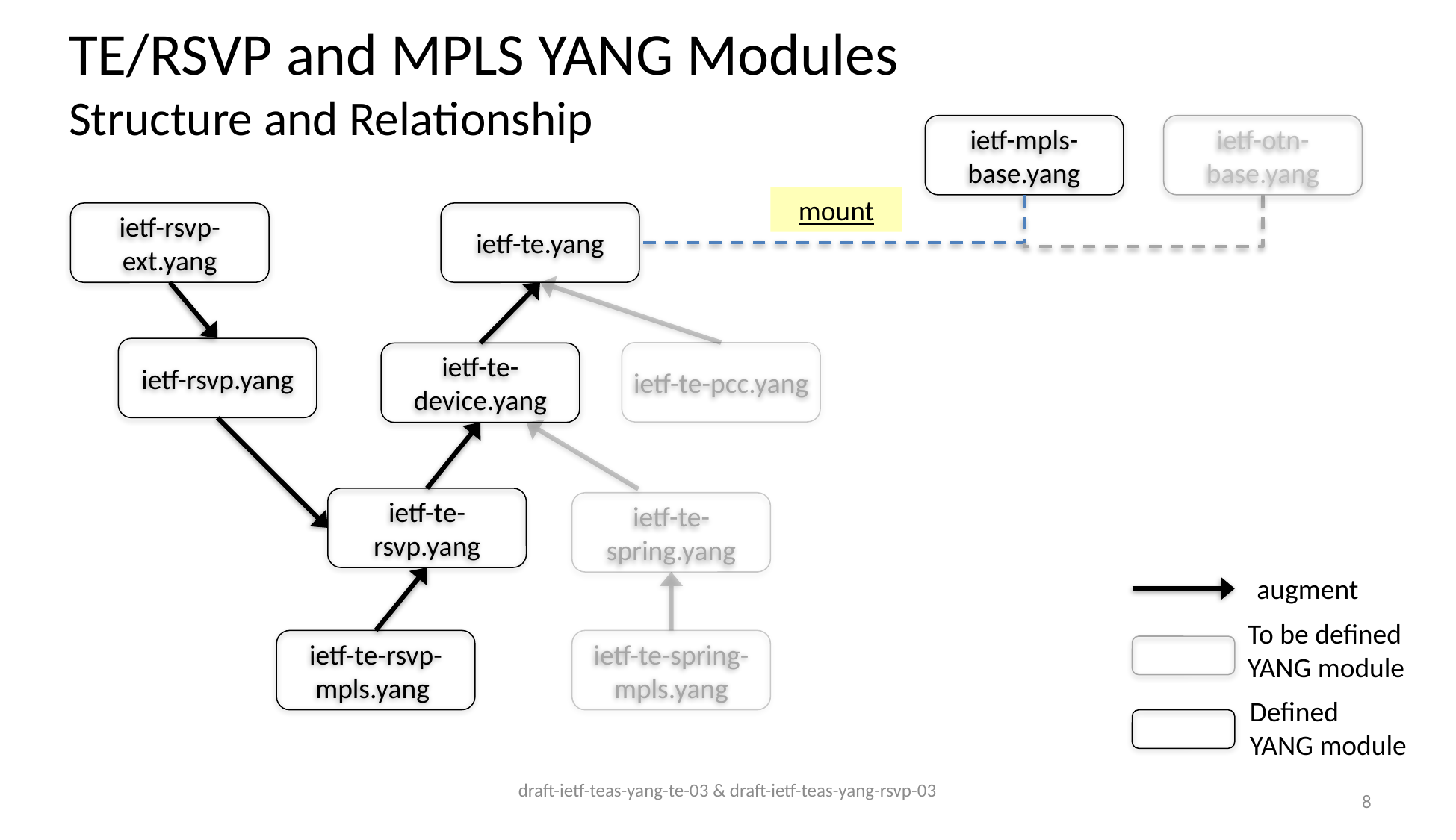

# TE/RSVP and MPLS YANG Modules Structure and Relationship
ietf-mpls-base.yang
ietf-otn-base.yang
mount
ietf-rsvp-ext.yang
ietf-te.yang
ietf-rsvp.yang
ietf-te-pcc.yang
ietf-te-device.yang
ietf-te-rsvp.yang
ietf-te-spring.yang
augment
To be defined
YANG module
ietf-te-rsvp-mpls.yang
ietf-te-spring-mpls.yang

Defined
YANG module

draft-ietf-teas-yang-te-03 & draft-ietf-teas-yang-rsvp-03

8